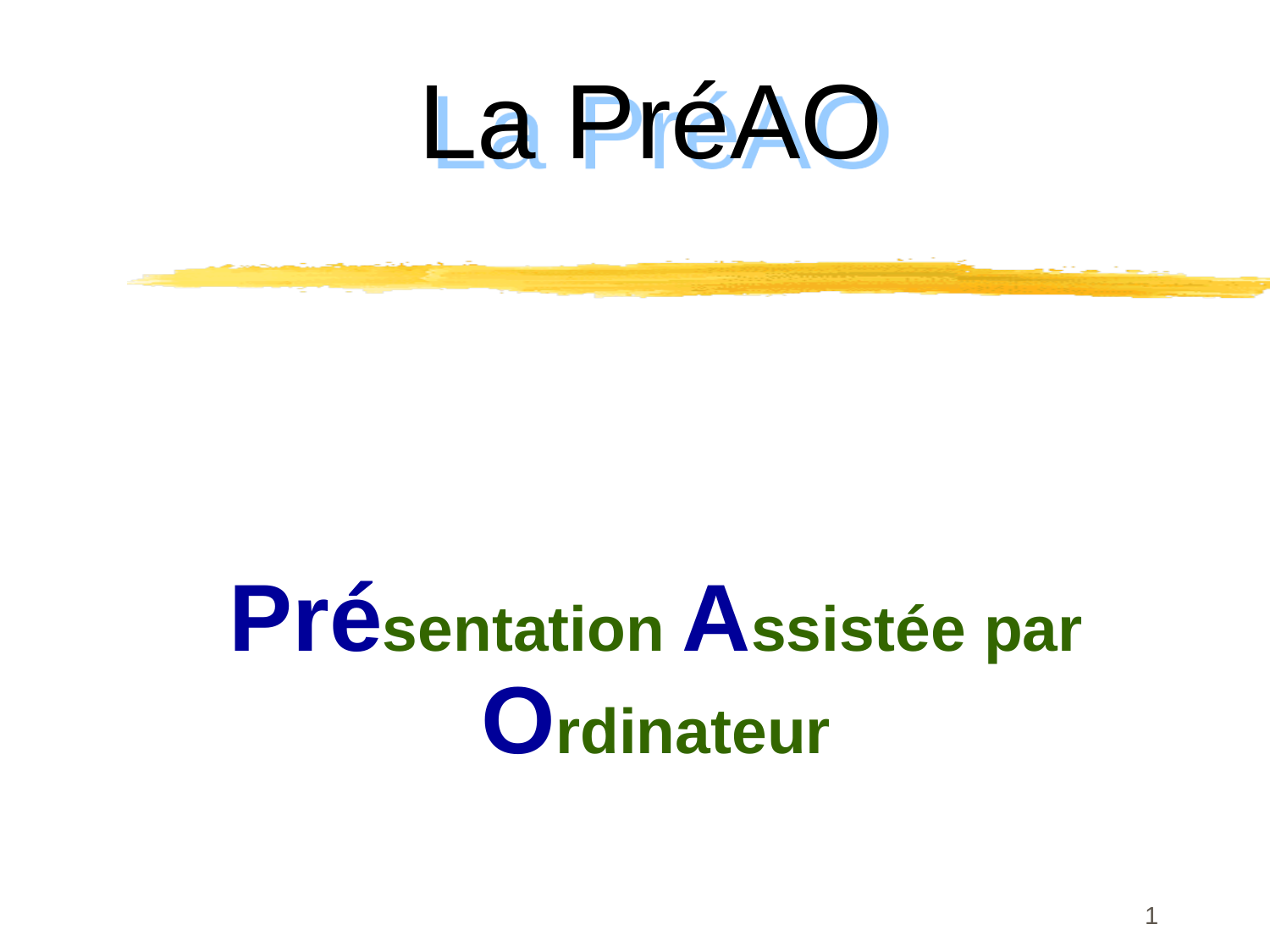

# La PréAO
Présentation Assistée par Ordinateur
1